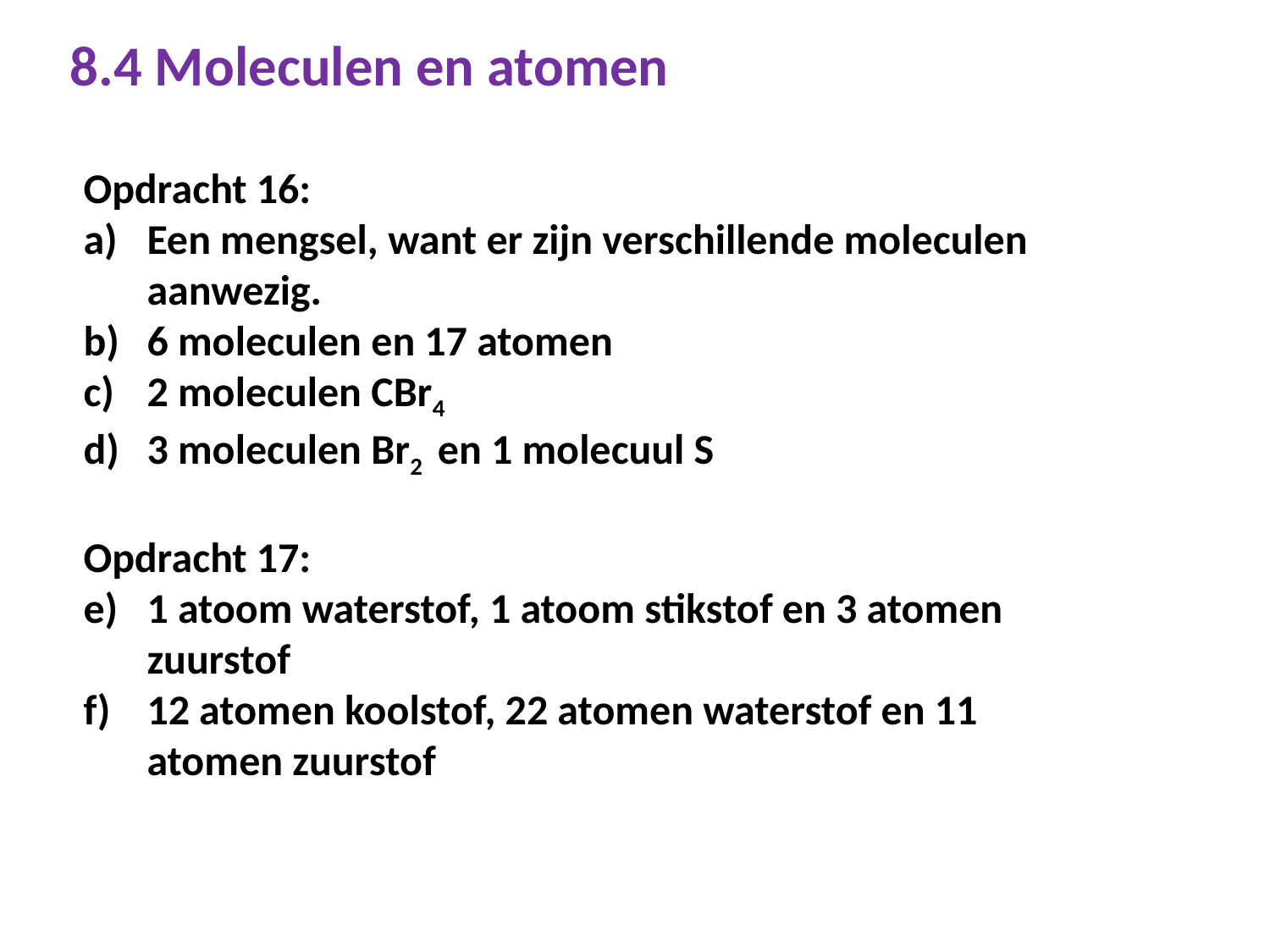

# 8.4 Moleculen en atomen
Opdracht 16:
Een mengsel, want er zijn verschillende moleculen aanwezig.
6 moleculen en 17 atomen
2 moleculen CBr4
3 moleculen Br2  en 1 molecuul S

Opdracht 17:
1 atoom waterstof, 1 atoom stikstof en 3 atomen zuurstof
12 atomen koolstof, 22 atomen waterstof en 11 atomen zuurstof